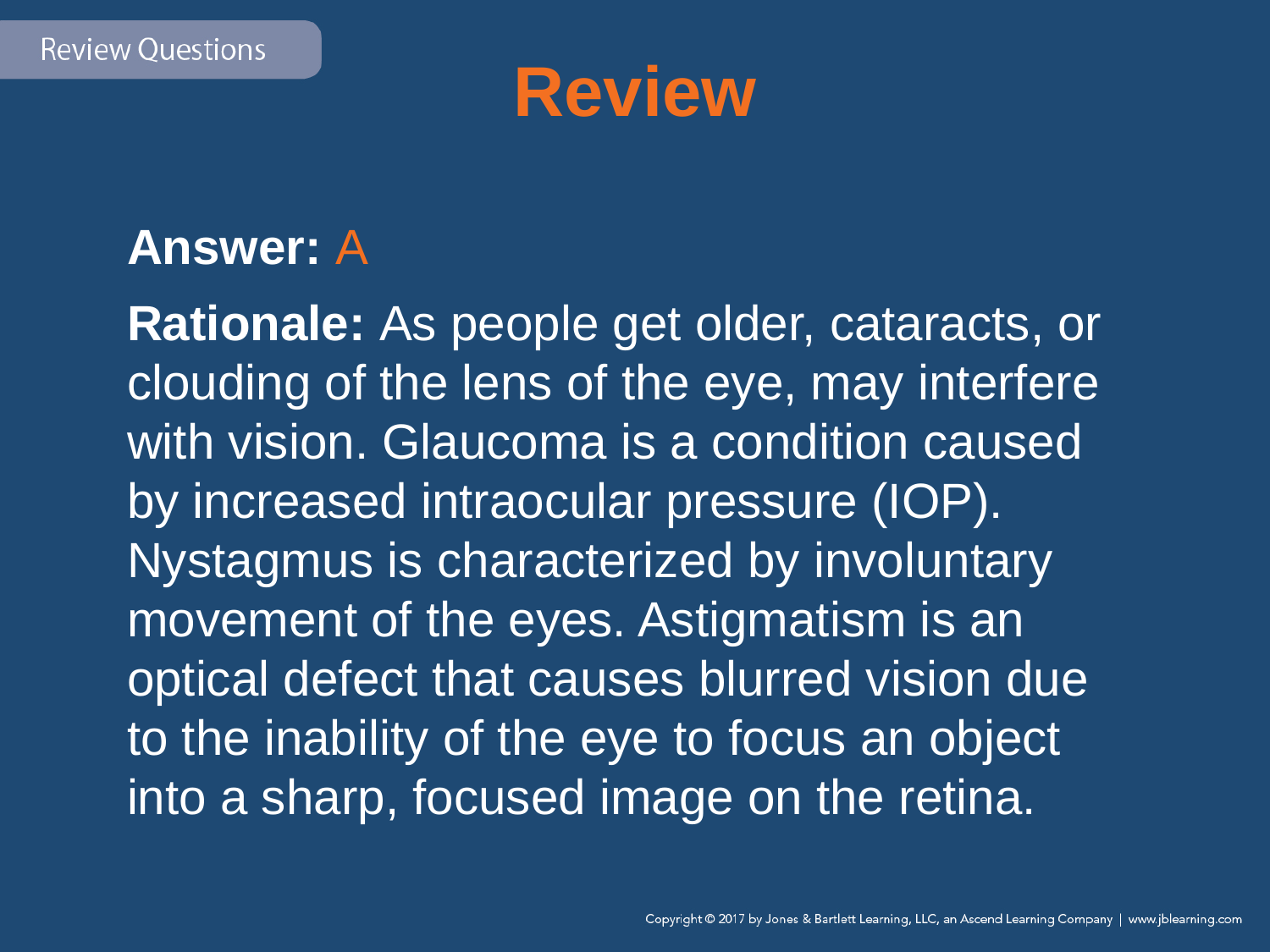

# Review
Answer: A
Rationale: As people get older, cataracts, or clouding of the lens of the eye, may interfere with vision. Glaucoma is a condition caused by increased intraocular pressure (IOP). Nystagmus is characterized by involuntary movement of the eyes. Astigmatism is an optical defect that causes blurred vision due to the inability of the eye to focus an object into a sharp, focused image on the retina.